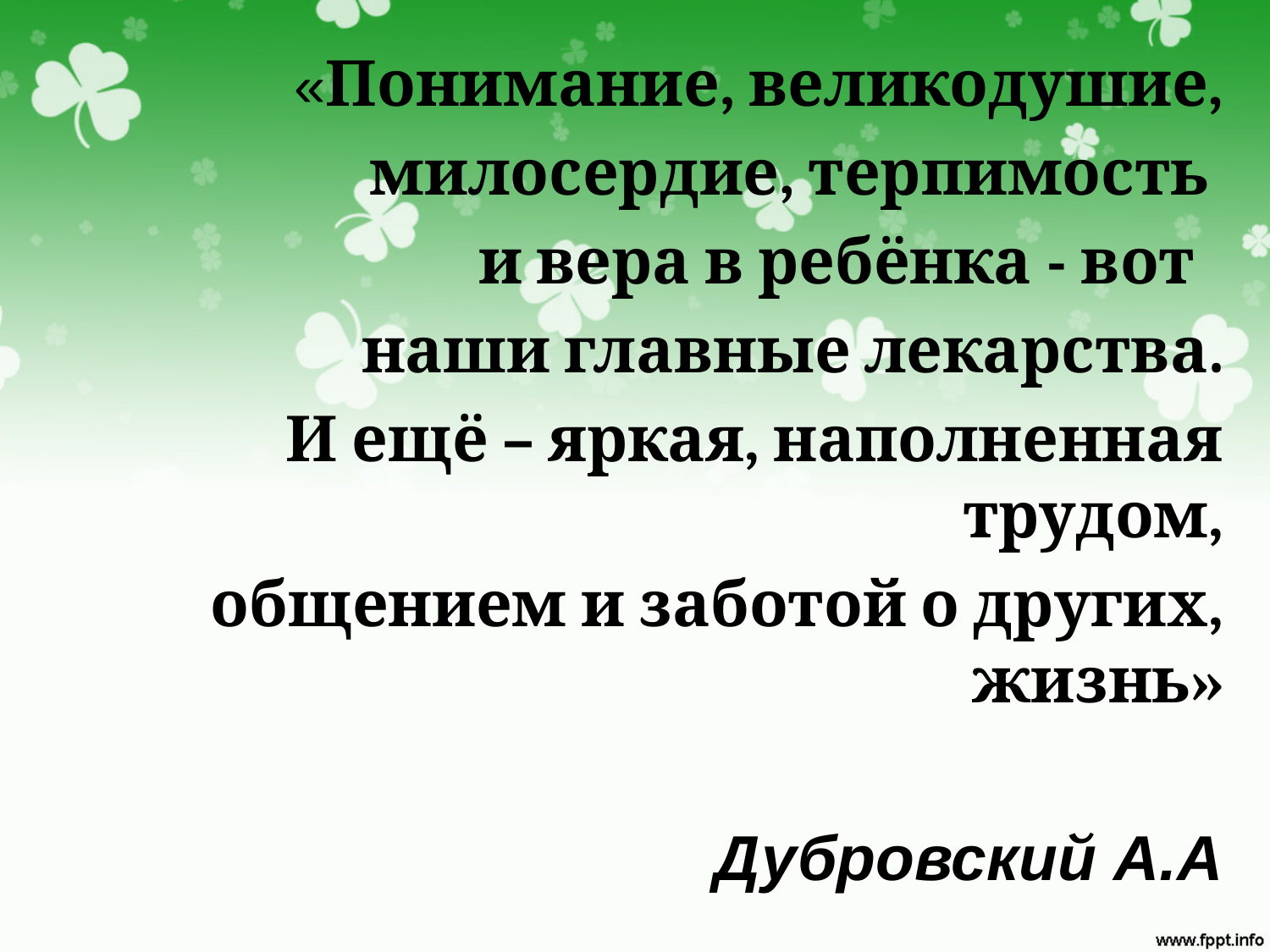

«Понимание, великодушие,
милосердие, терпимость
и вера в ребёнка - вот
наши главные лекарства.
И ещё – яркая, наполненная трудом,
общением и заботой о других, жизнь»

Дубровский А.А